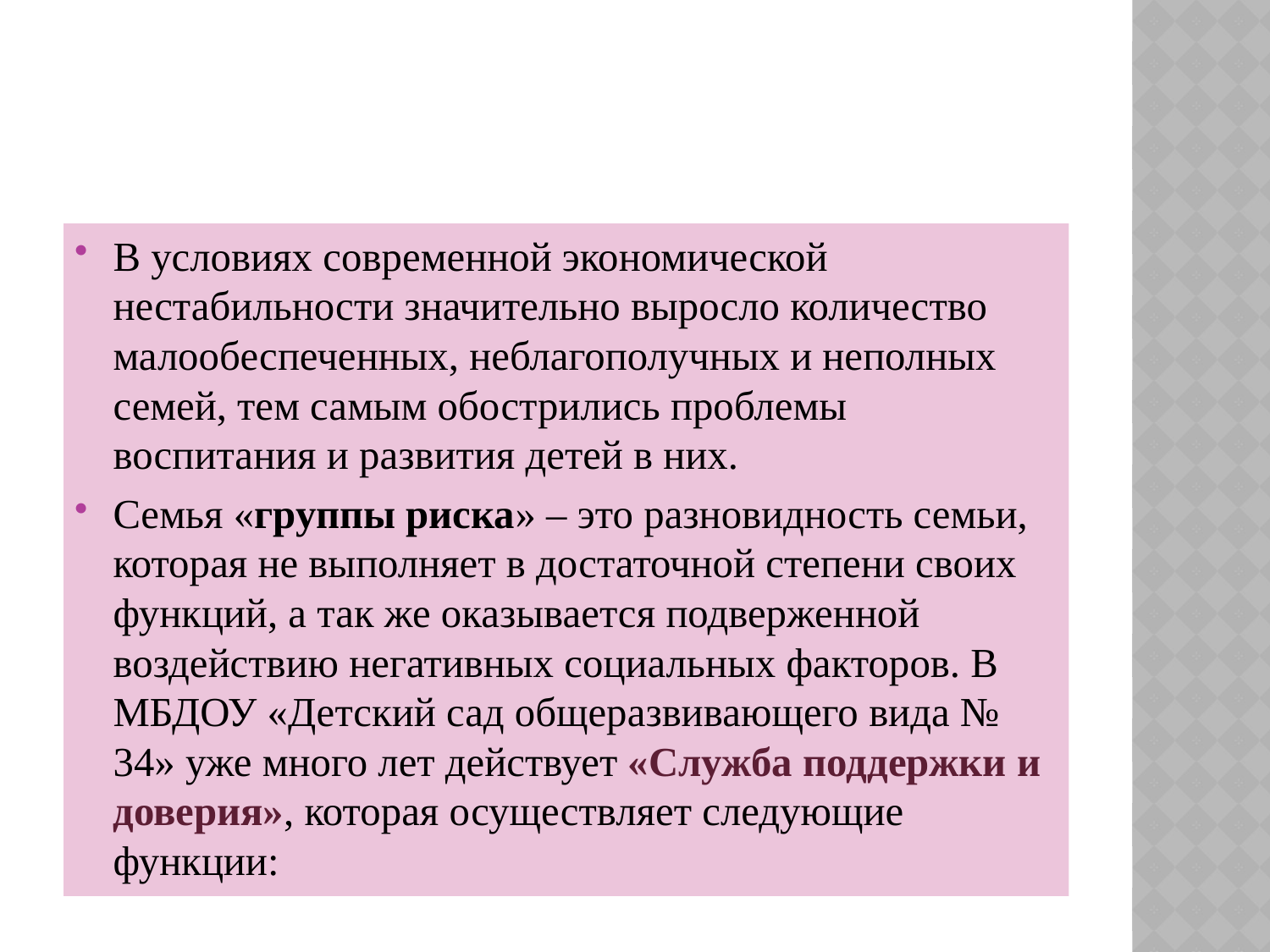

#
В условиях современной экономической нестабильности значительно выросло количество малообеспеченных, неблагополучных и неполных семей, тем самым обострились проблемы воспитания и развития детей в них.
Семья «группы риска» – это разновидность семьи, которая не выполняет в достаточной степени своих функций, а так же оказывается подверженной воздействию негативных социальных факторов. В МБДОУ «Детский сад общеразвивающего вида № 34» уже много лет действует «Служба поддержки и доверия», которая осуществляет следующие функции: